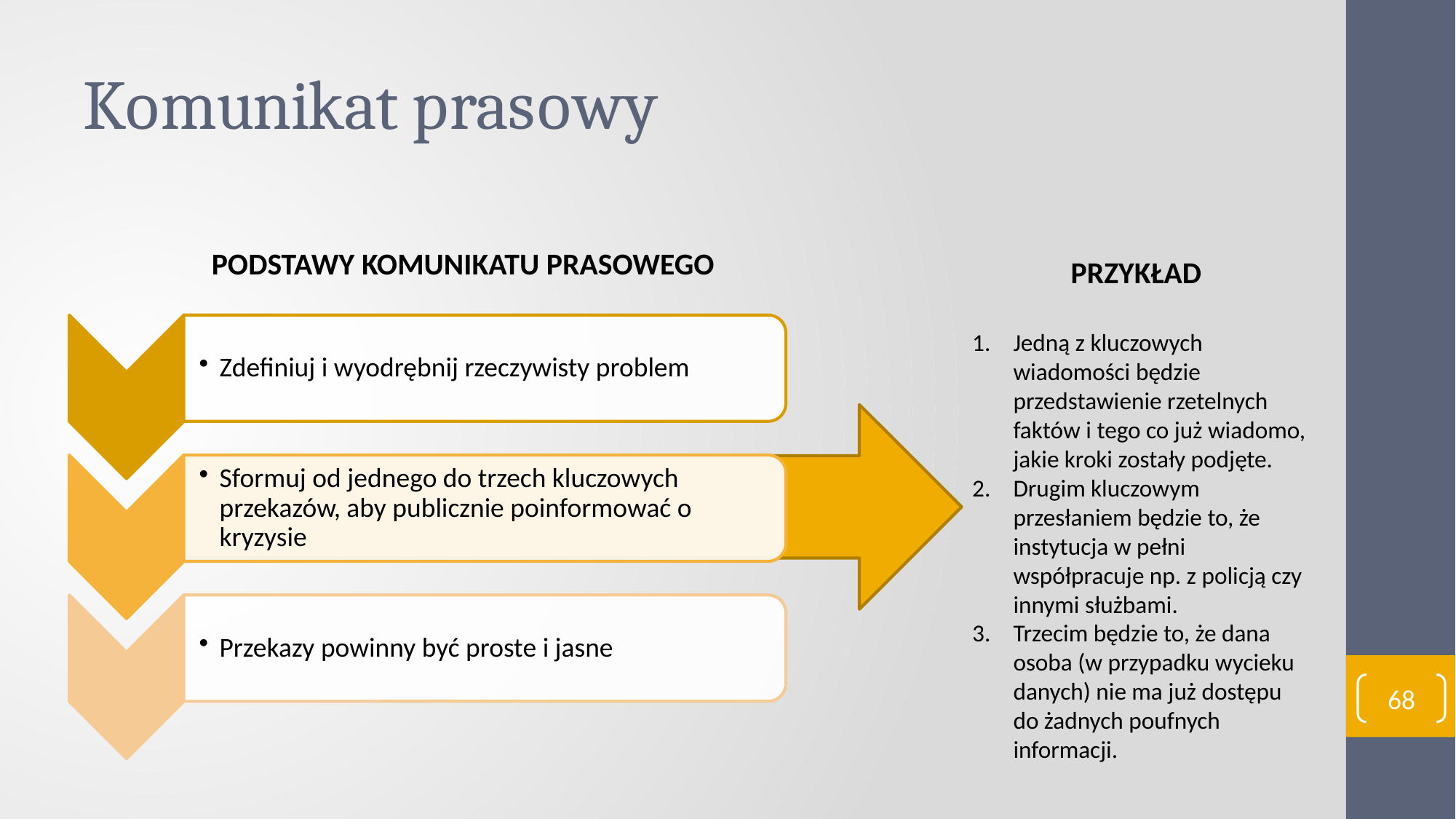

# Komunikat prasowy
PODSTAWY KOMUNIKATU PRASOWEGO
PRZYKŁAD

Zdefiniuj i wyodrębnij rzeczywisty problem

Sformuj od jednego do trzech kluczowych przekazów, aby publicznie poinformować o kryzysie

Przekazy powinny być proste i jasne
Jedną z kluczowych wiadomości będzie przedstawienie rzetelnych faktów i tego co już wiadomo, jakie kroki zostały podjęte.
Drugim kluczowym przesłaniem będzie to, że instytucja w pełni współpracuje np. z policją czy innymi służbami.
Trzecim będzie to, że dana osoba (w przypadku wycieku danych) nie ma już dostępu do żadnych poufnych informacji.

68